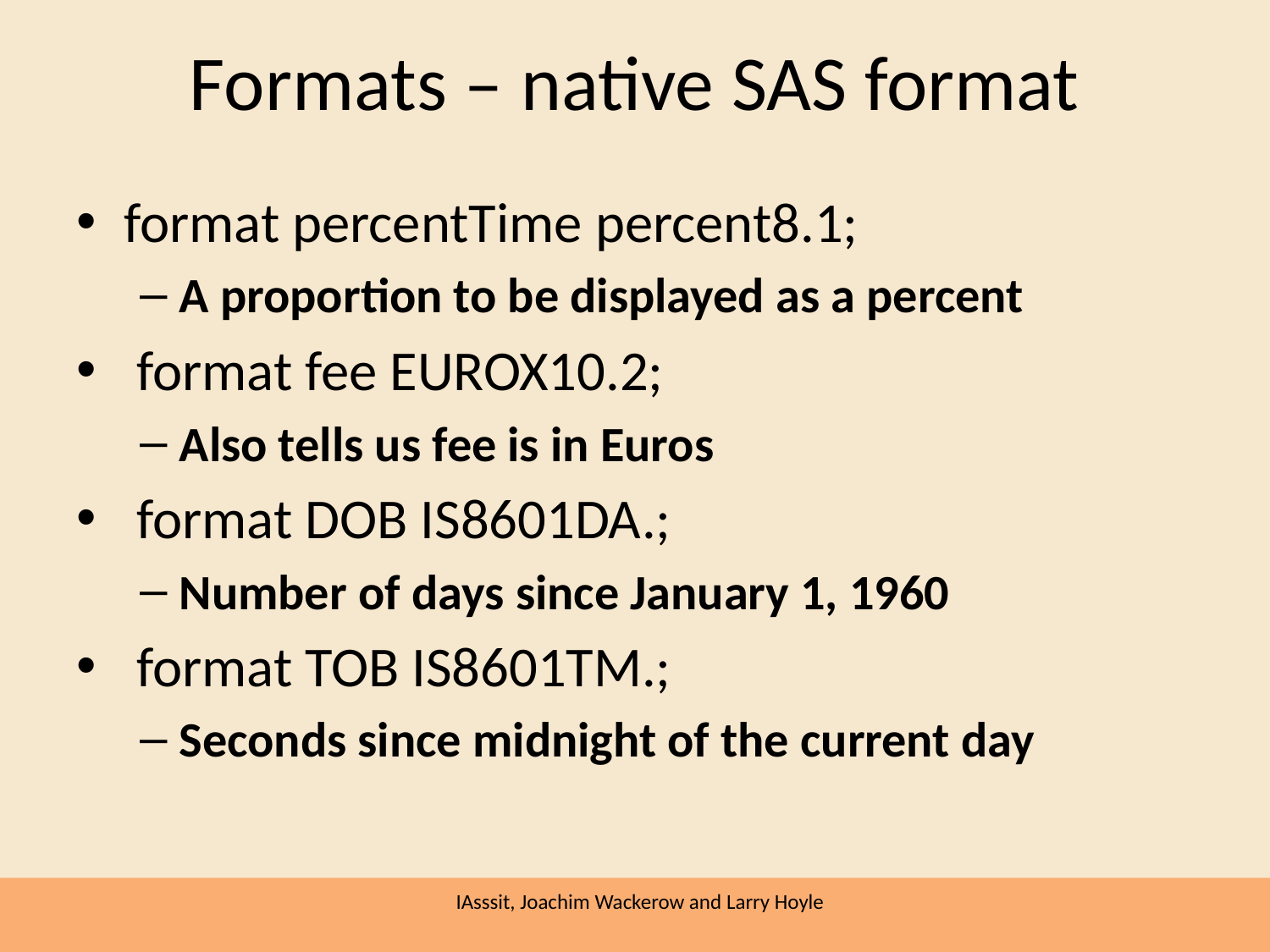

# Formats – native SAS format
format percentTime percent8.1;
A proportion to be displayed as a percent
 format fee EUROX10.2;
Also tells us fee is in Euros
 format DOB IS8601DA.;
Number of days since January 1, 1960
 format TOB IS8601TM.;
Seconds since midnight of the current day
IAsssit, Joachim Wackerow and Larry Hoyle